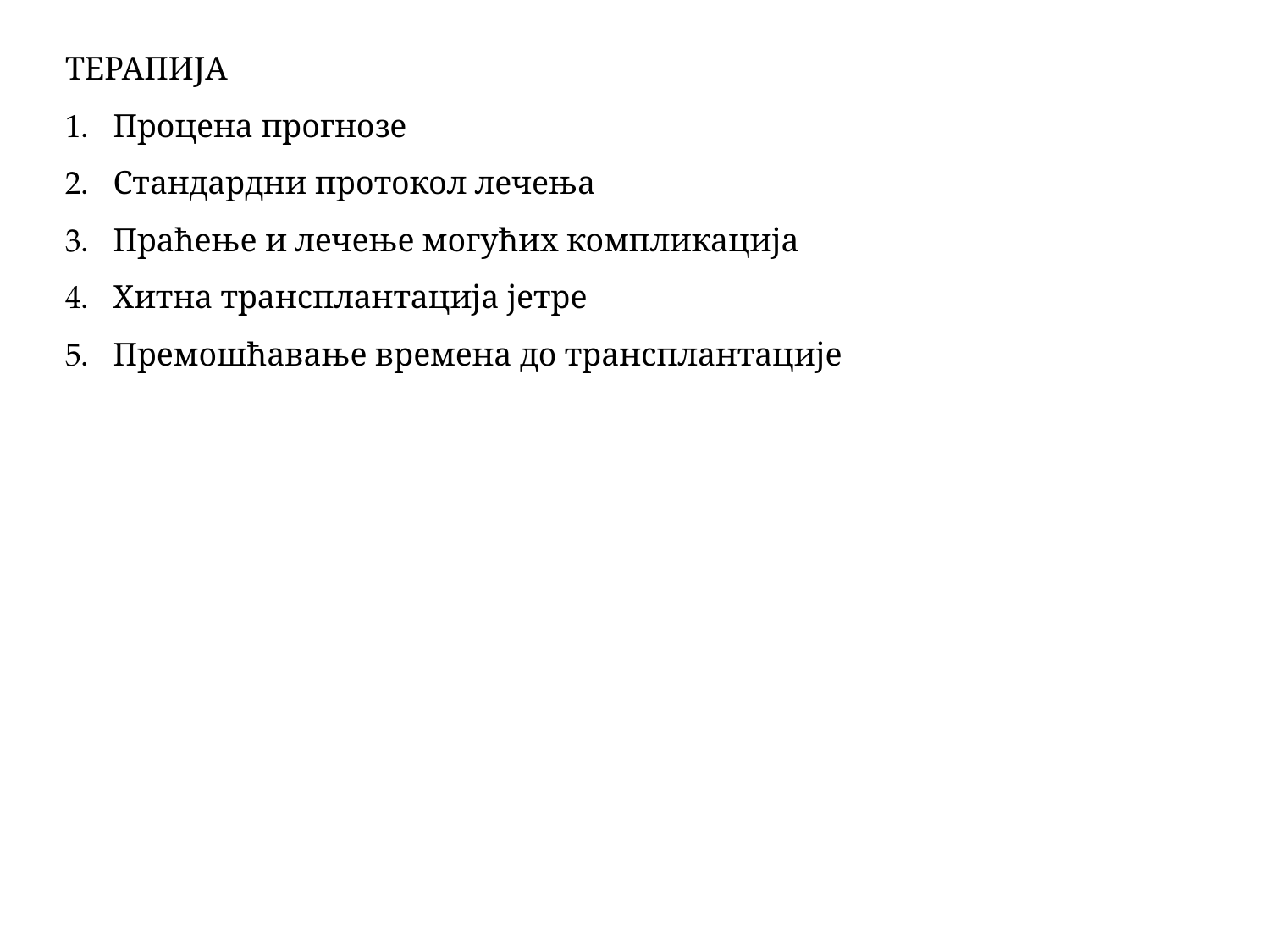

ТЕРАПИЈА
Процена прогнозе
Стандардни протокол лечења
Праћење и лечење могућих компликација
Хитна трансплантација јетре
Премошћавање времена до трансплантације